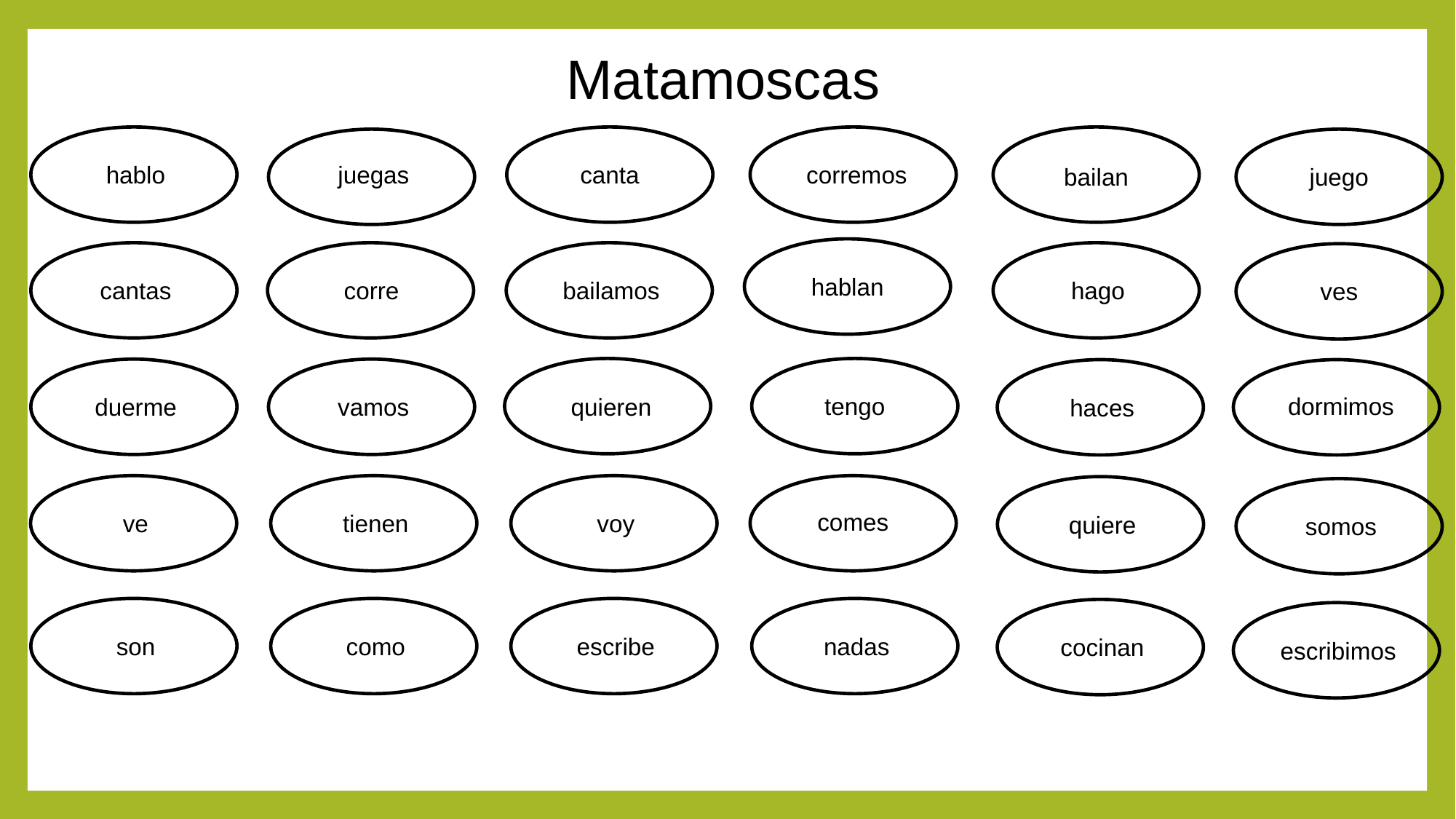

# Matamoscas

corremos
canta
hablo
juegas
bailan
juego

hablan
cantas
corre
bailamos
hago
ves

tengo
dormimos
duerme
vamos
quieren
haces

comes
ve
tienen
voy
quiere
somos

son
como
escribe
nadas
cocinan
escribimos